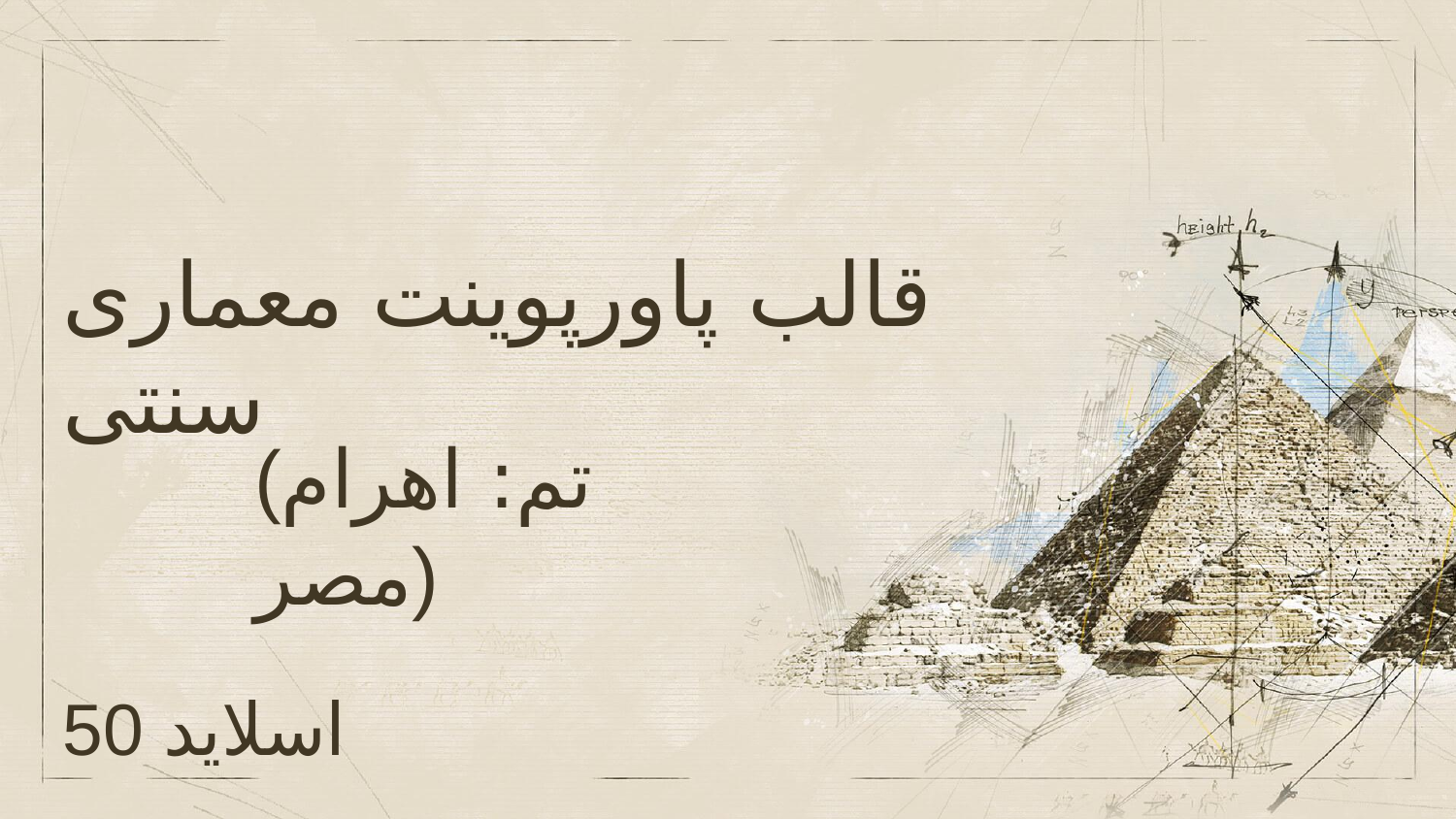

# قالب پاورپوینت معماری سنتی
(تم: اهرام مصر)
50 اسلاید